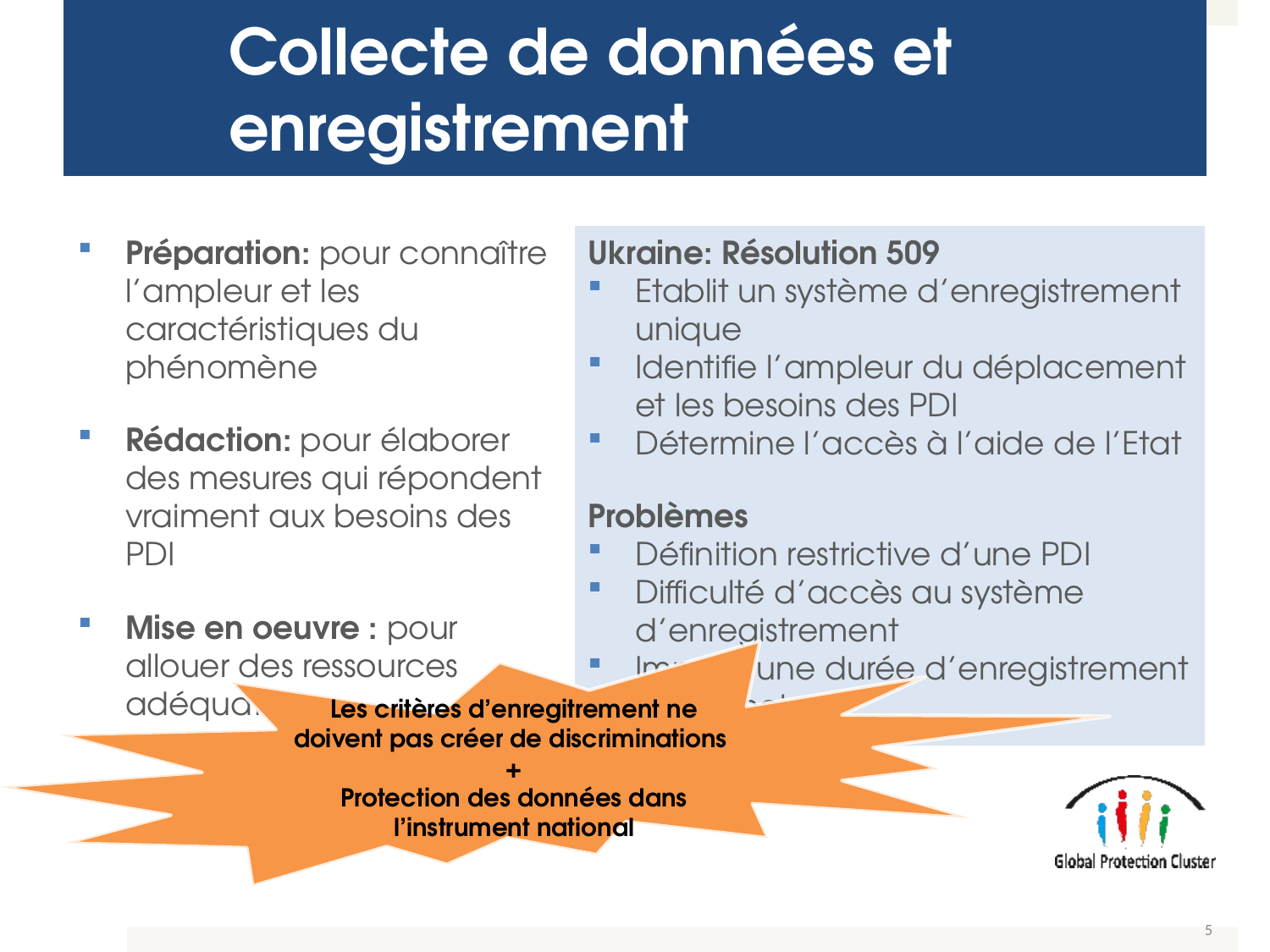

# Collecte de données et  enregistrement
Préparation: pour connaître l’ampleur et les caractéristiques du phénomène
Rédaction: pour élaborer des mesures qui répondent vraiment aux besoins des PDI
Mise en oeuvre : pour allouer des ressources adéquates
Ukraine: Résolution 509
Etablit un système d’enregistrement unique
Identifie l’ampleur du déplacement et les besoins des PDI
Détermine l’accès à l’aide de l’Etat
Problèmes
Définition restrictive d’une PDI
Difficulté d’accès au système d’enregistrement
Impose une durée d’enregistrement de six mois
Les critères d’enregitrement ne doivent pas créer de discriminations
+
Protection des données dans l’instrument national